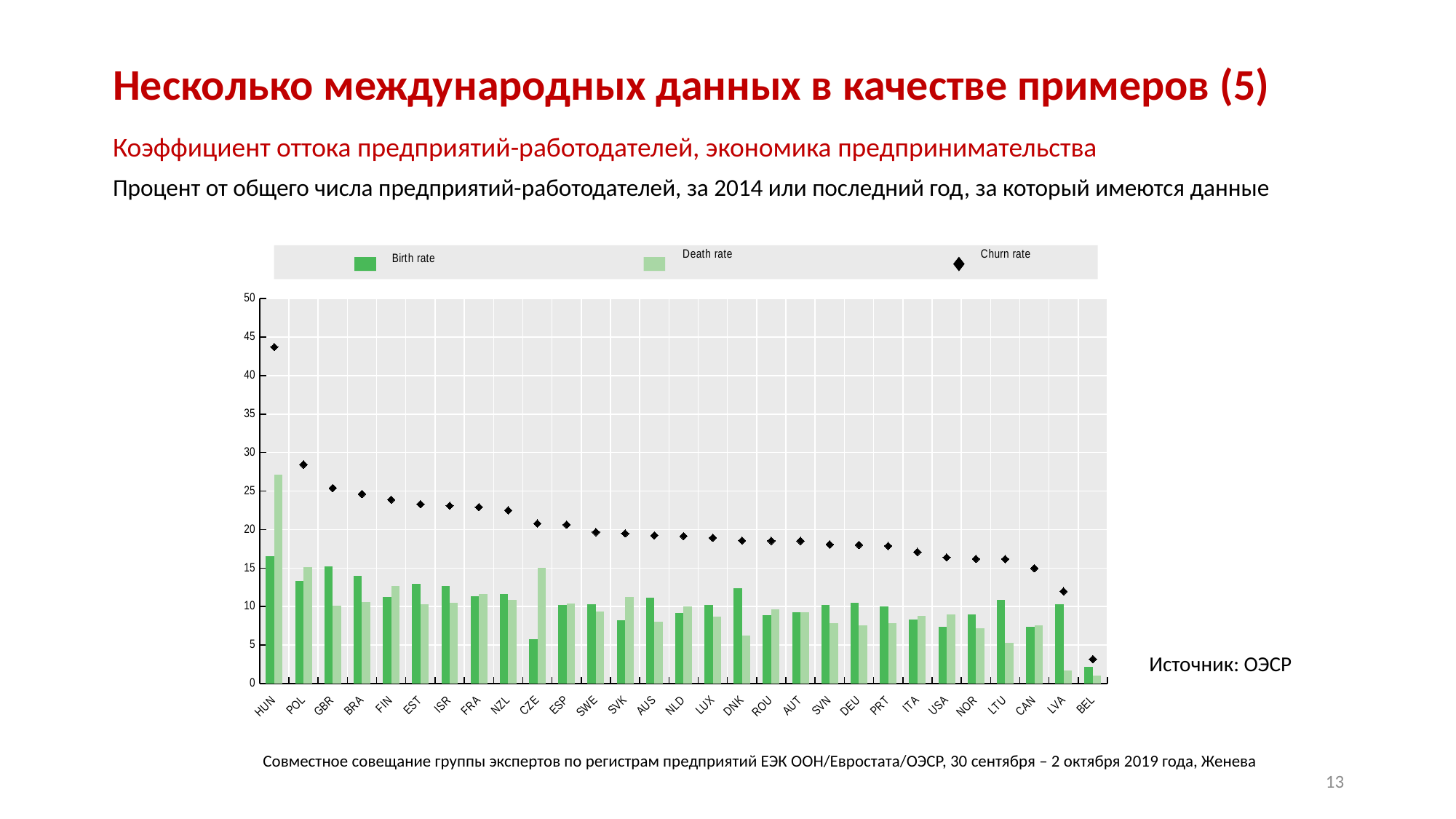

Несколько международных данных в качестве примеров (5)
Коэффициент оттока предприятий-работодателей, экономика предпринимательства
Процент от общего числа предприятий-работодателей, за 2014 или последний год, за который имеются данные

### Chart

| Category | Birth rate | Death rate | Churn rate |
|---|---|---|---|
| HUN | 16.5367755889893 | 27.1703815460205 | 43.7071571350098 |
| POL | 13.35242 | 15.10749 | 28.45992 |
| GBR | 15.2461977005005 | 10.1467905044556 | 25.3929882049561 |
| BRA | 14.00017 | 10.62389 | 24.62406 |
| FIN | 11.2228441238403 | 12.6645460128784 | 23.8873901367188 |
| EST | 12.99032 | 10.31511 | 23.30544 |
| ISR | 12.62857 | 10.46658 | 23.09515 |
| FRA | 11.3249387741089 | 11.5949354171753 | 22.9198741912842 |
| NZL | 11.64309 | 10.8532 | 22.49629 |
| CZE | 5.72534227371216 | 15.0616750717163 | 20.7870178222656 |
| ESP | 10.2312879562378 | 10.4103441238403 | 20.6416320800781 |
| SWE | 10.2950849533081 | 9.37564754486084 | 19.6707324981689 |
| SVK | 8.26716232299805 | 11.2313871383667 | 19.4985504150391 |
| AUS | 11.1915187835693 | 8.05234813690186 | 19.2438659667969 |
| NLD | 9.15771293640137 | 9.99882888793945 | 19.1565418243408 |
| LUX | 10.219690322876 | 8.71060466766357 | 18.9302940368652 |
| DNK | 12.3812 | 6.196222 | 18.57742 |
| ROU | 8.90989875793457 | 9.6211109161377 | 18.5310096740723 |
| AUT | 9.30287742614746 | 9.22145652770996 | 18.5243339538574 |
| SVN | 10.2081680297852 | 7.8605489730835 | 18.068717956543 |
| DEU | 10.5020189285278 | 7.51183032989502 | 18.0138492584229 |
| PRT | 10.0100746154785 | 7.86805963516235 | 17.8781337738037 |
| ITA | 8.33940887451172 | 8.75902366638184 | 17.0984325408936 |
| USA | 7.412821 | 8.960283 | 16.3731 |
| NOR | 8.9686279296875 | 7.22947645187378 | 16.1981048583984 |
| LTU | 10.8912124633789 | 5.27848672866821 | 16.16969871521 |
| CAN | 7.414842 | 7.565086 | 14.97993 |
| LVA | 10.2869873046875 | 1.69983339309692 | 11.9868202209473 |
| BEL | 2.168017 | 1.013484 | 3.181501 |
Источник: ОЭСР
Совместное совещание группы экспертов по регистрам предприятий ЕЭК ООН/Евростата/ОЭСР, 30 сентября – 2 октября 2019 года, Женева
13